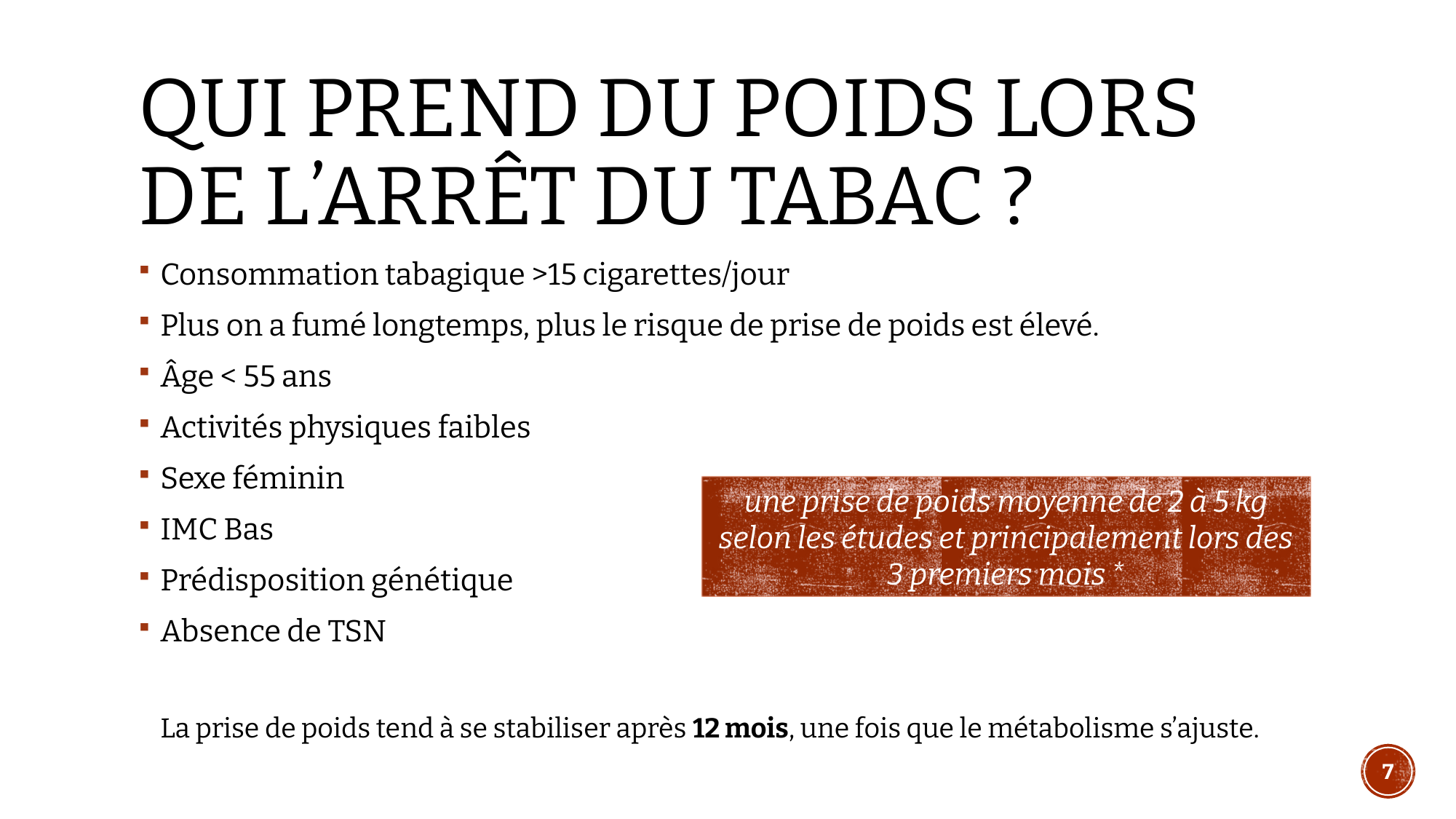

# Qui prend du poids lors de l’arrêt du tabac ?
Consommation tabagique >15 cigarettes/jour
Plus on a fumé longtemps, plus le risque de prise de poids est élevé.
Âge < 55 ans
Activités physiques faibles
Sexe féminin
IMC Bas
Prédisposition génétique
Absence de TSN
La prise de poids tend à se stabiliser après 12 mois, une fois que le métabolisme s’ajuste.
une prise de poids moyenne de 2 à 5 kg selon les études et principalement lors des 3 premiers mois *
7